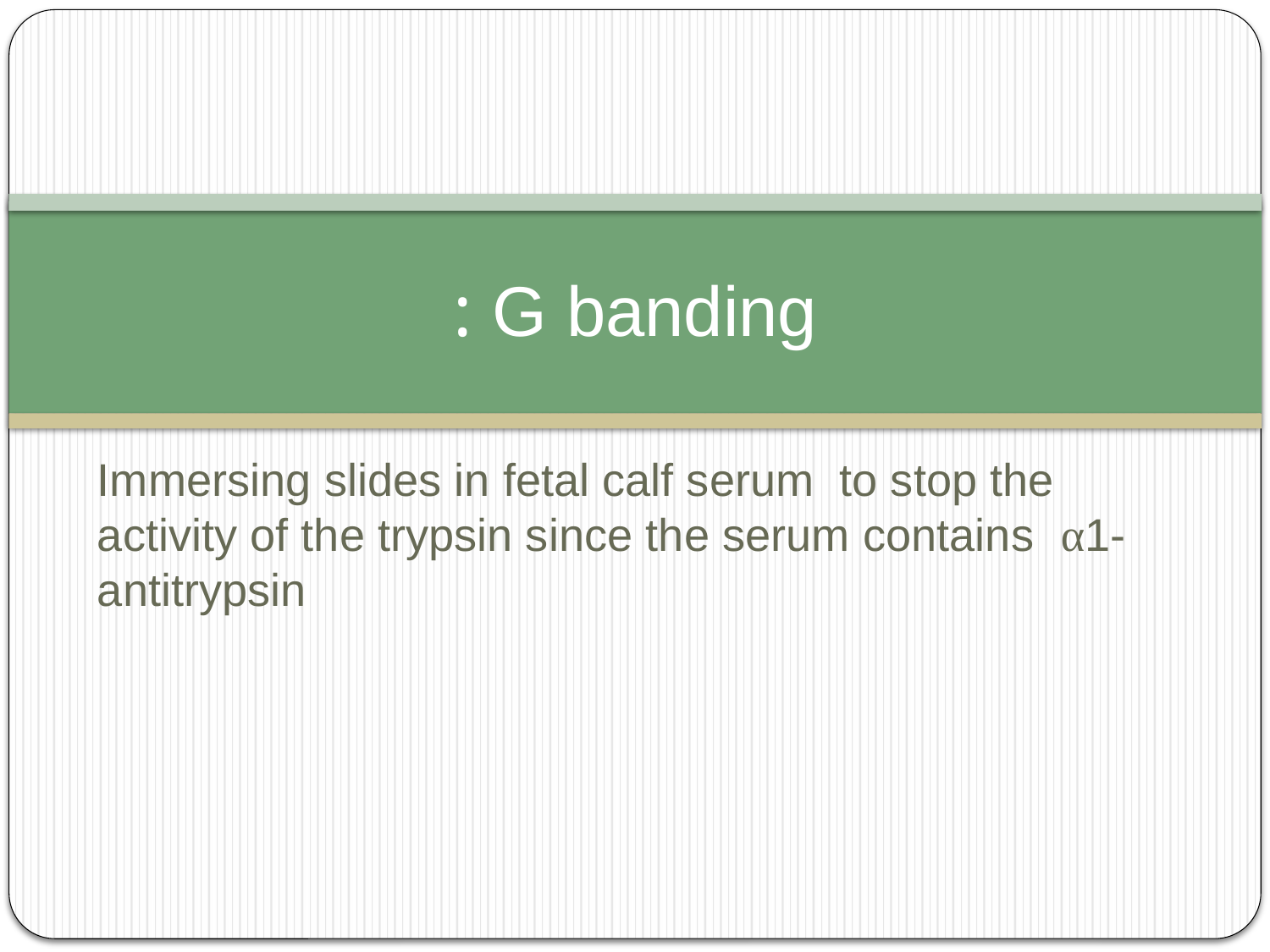

# G banding :
Immersing slides in fetal calf serum  to stop the activity of the trypsin since the serum contains  α1-antitrypsin